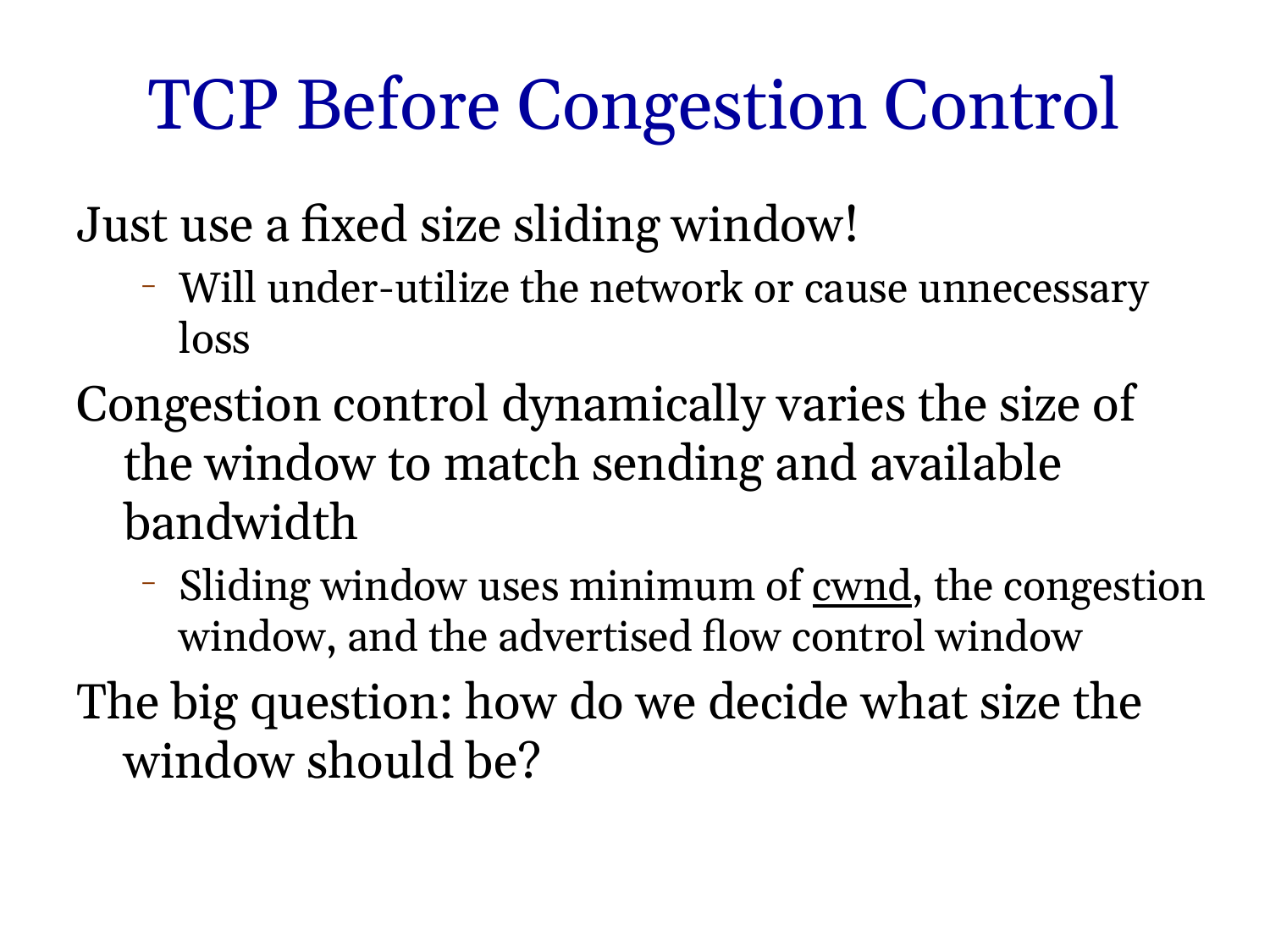

# TCP Before Congestion Control
Just use a fixed size sliding window!
Will under-utilize the network or cause unnecessary loss
Congestion control dynamically varies the size of the window to match sending and available bandwidth
Sliding window uses minimum of cwnd, the congestion window, and the advertised flow control window
The big question: how do we decide what size the window should be?